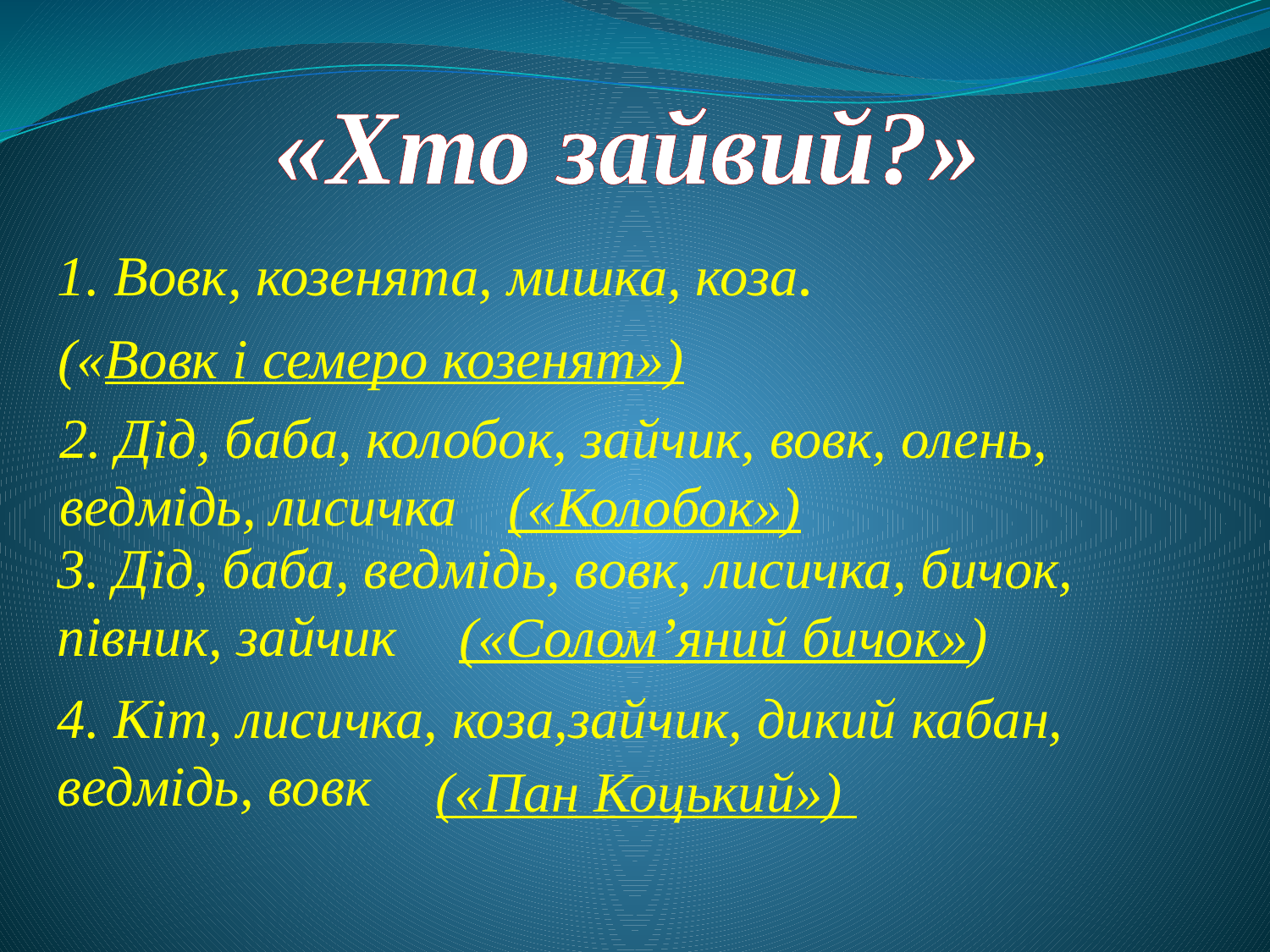

# «Хто зайвий?»
1. Вовк, козенята, мишка, коза.
(«Вовк і семеро козенят»)
2. Дід, баба, колобок, зайчик, вовк, олень, ведмідь, лисичка
(«Колобок»)
3. Дід, баба, ведмідь, вовк, лисичка, бичок, півник, зайчик
(«Солом’яний бичок»)
4. Кіт, лисичка, коза,зайчик, дикий кабан, ведмідь, вовк
(«Пан Коцький»)